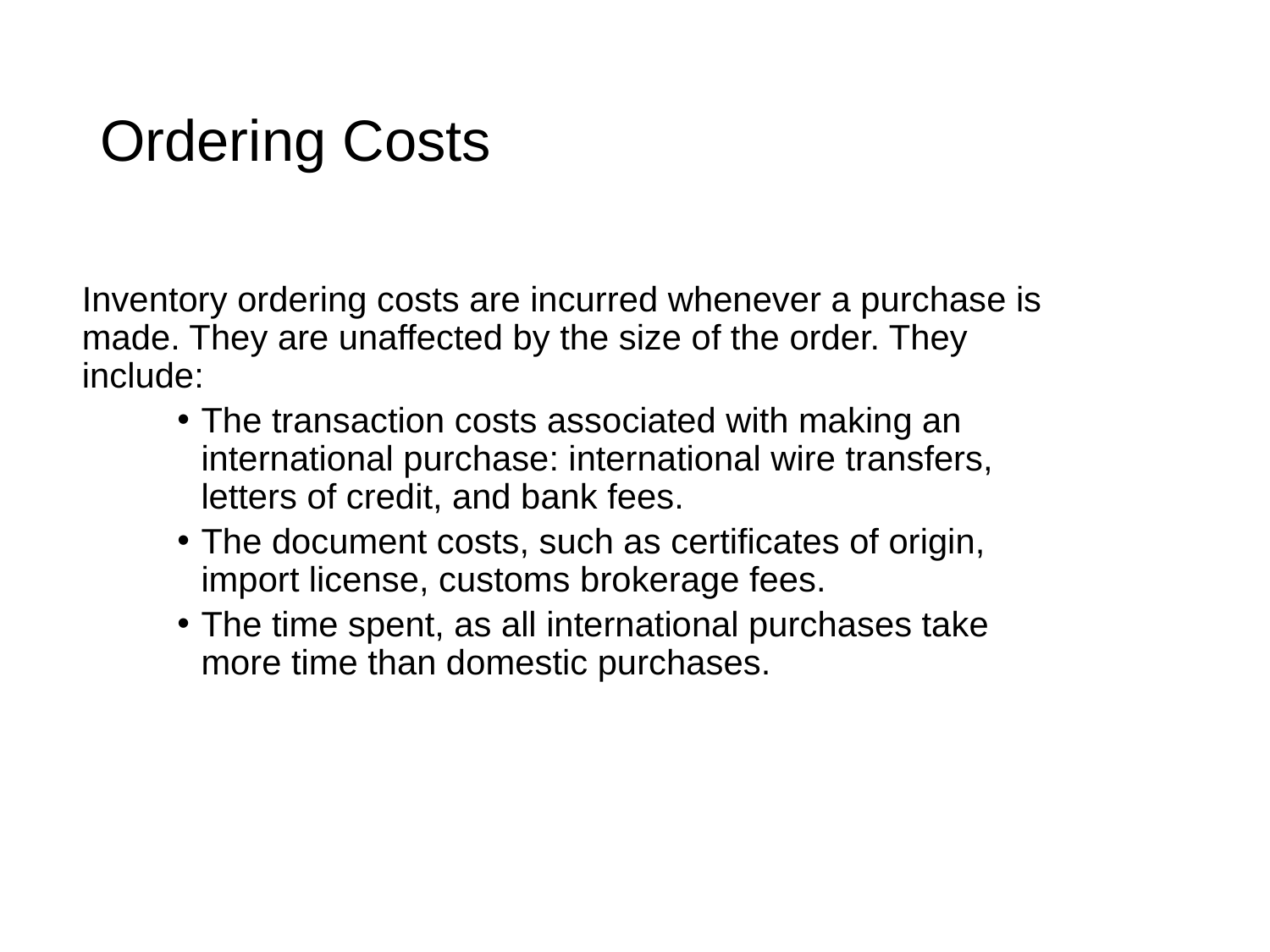

# Ordering Costs
Inventory ordering costs are incurred whenever a purchase is made. They are unaffected by the size of the order. They include:
The transaction costs associated with making an international purchase: international wire transfers, letters of credit, and bank fees.
The document costs, such as certificates of origin, import license, customs brokerage fees.
The time spent, as all international purchases take more time than domestic purchases.